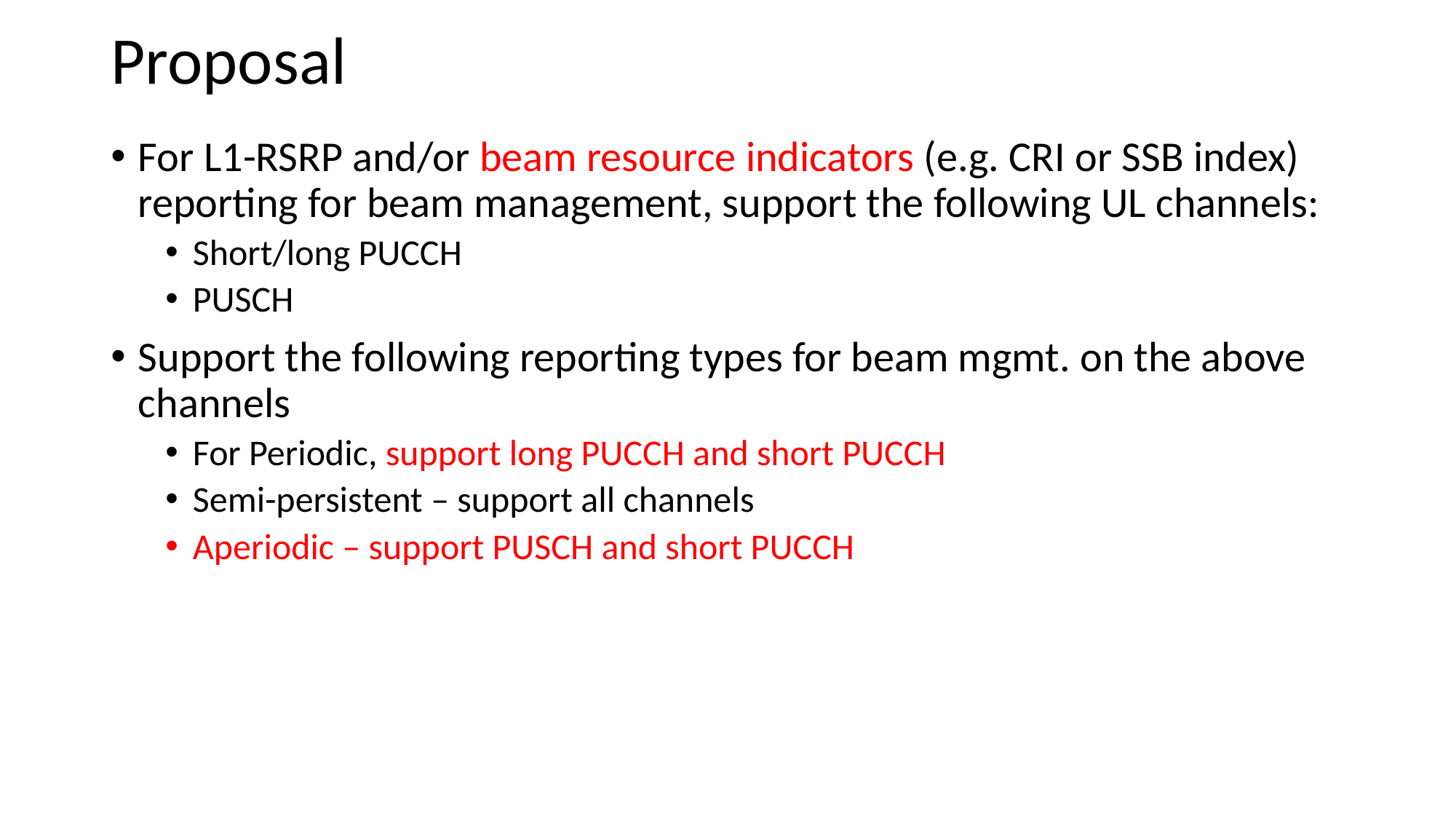

# Proposal
For L1-RSRP and/or beam resource indicators (e.g. CRI or SSB index) reporting for beam management, support the following UL channels:
Short/long PUCCH
PUSCH
Support the following reporting types for beam mgmt. on the above channels
For Periodic, support long PUCCH and short PUCCH
Semi-persistent – support all channels
Aperiodic – support PUSCH and short PUCCH